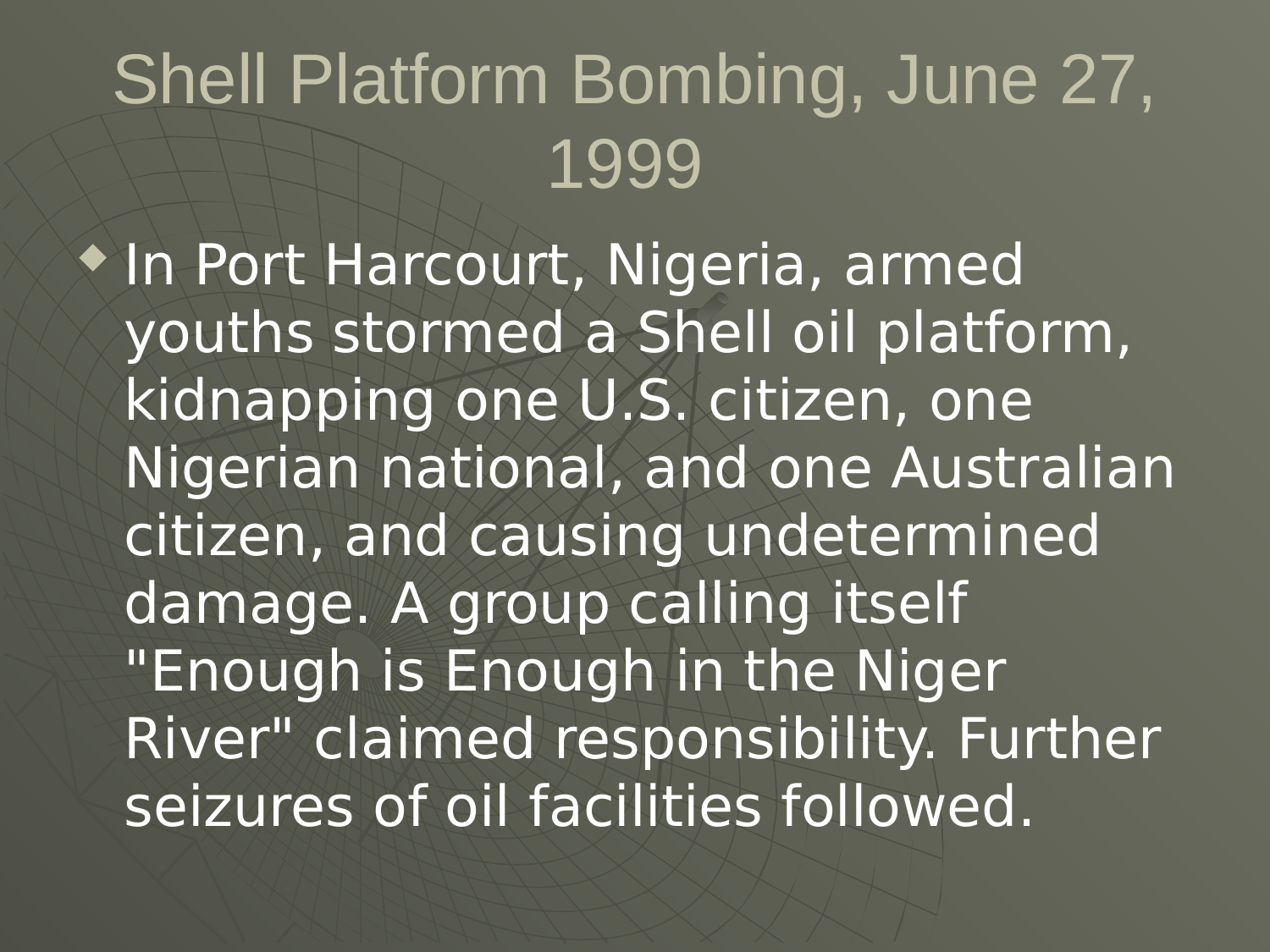

Shell Platform Bombing, June 27, 1999
In Port Harcourt, Nigeria, armed youths stormed a Shell oil platform, kidnapping one U.S. citizen, one Nigerian national, and one Australian citizen, and causing undetermined damage. A group calling itself "Enough is Enough in the Niger River" claimed responsibility. Further seizures of oil facilities followed.